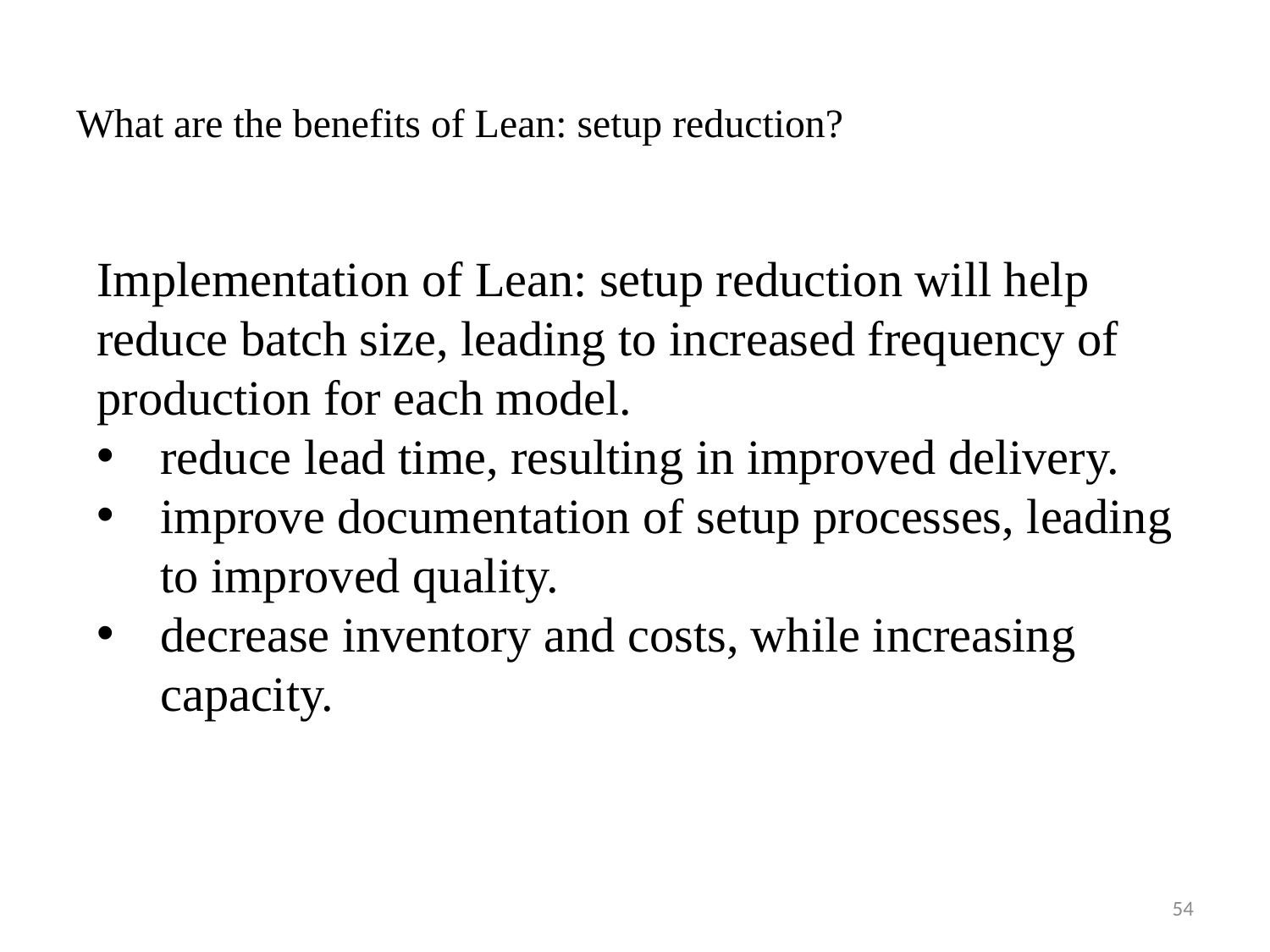

# What are the benefits of Lean: setup reduction?
Implementation of Lean: setup reduction will help
reduce batch size, leading to increased frequency of production for each model.
reduce lead time, resulting in improved delivery.
improve documentation of setup processes, leading to improved quality.
decrease inventory and costs, while increasing capacity.

54